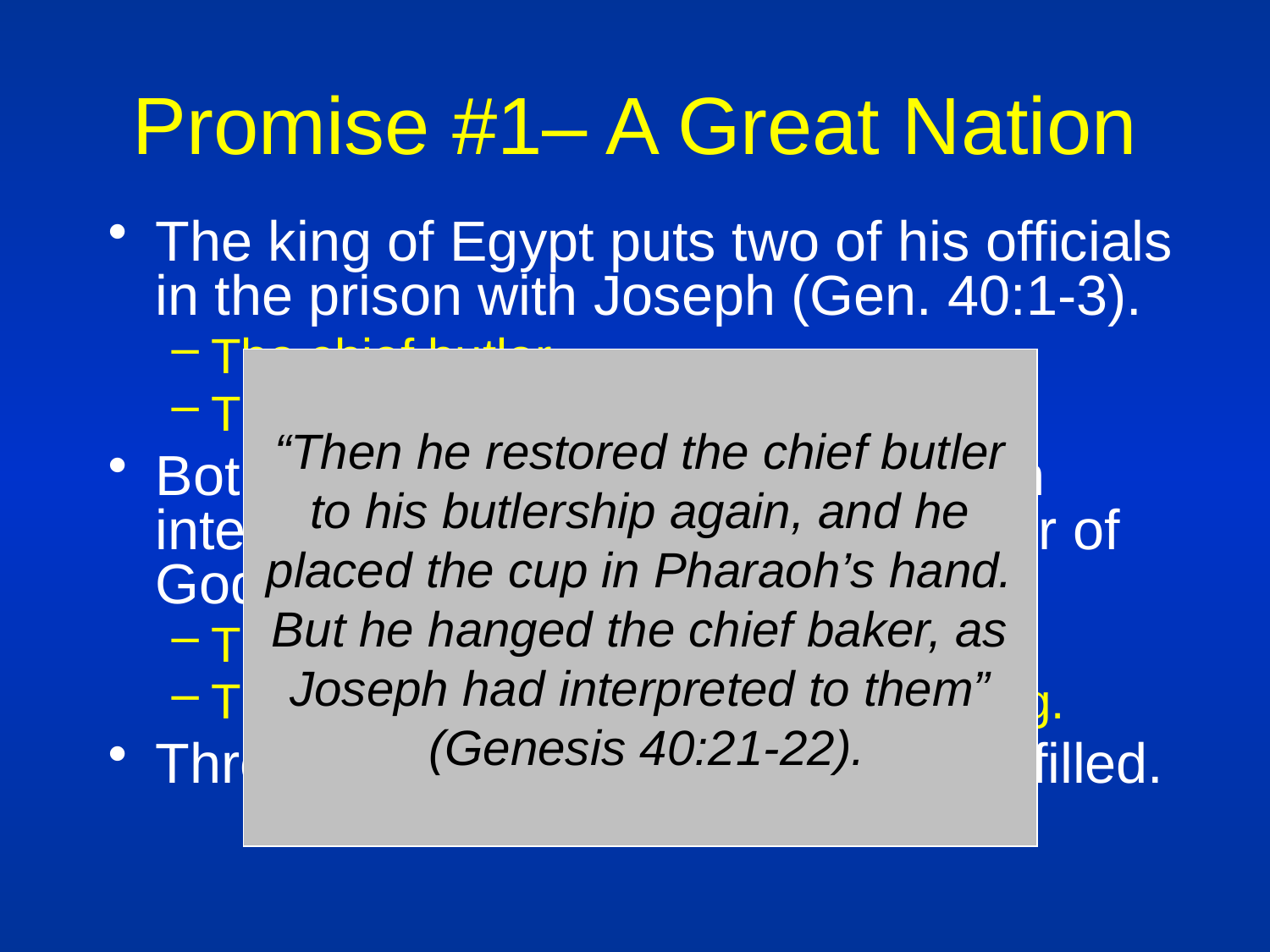

# Promise #1– A Great Nation
The king of Egypt puts two of his officials in the prison with Joseph (Gen. 40:1-3).
The chief butler.
The chief baker.
Both men have dreams and Joseph interprets their dreams by the power of God (Gen. 40:8-18).
The butler will be restored to office.
The baker will be executed by the king.
Three days later the dreams are fulfilled.
“Then he restored the chief butler to his butlership again, and he placed the cup in Pharaoh’s hand. But he hanged the chief baker, as Joseph had interpreted to them”
 (Genesis 40:21-22).